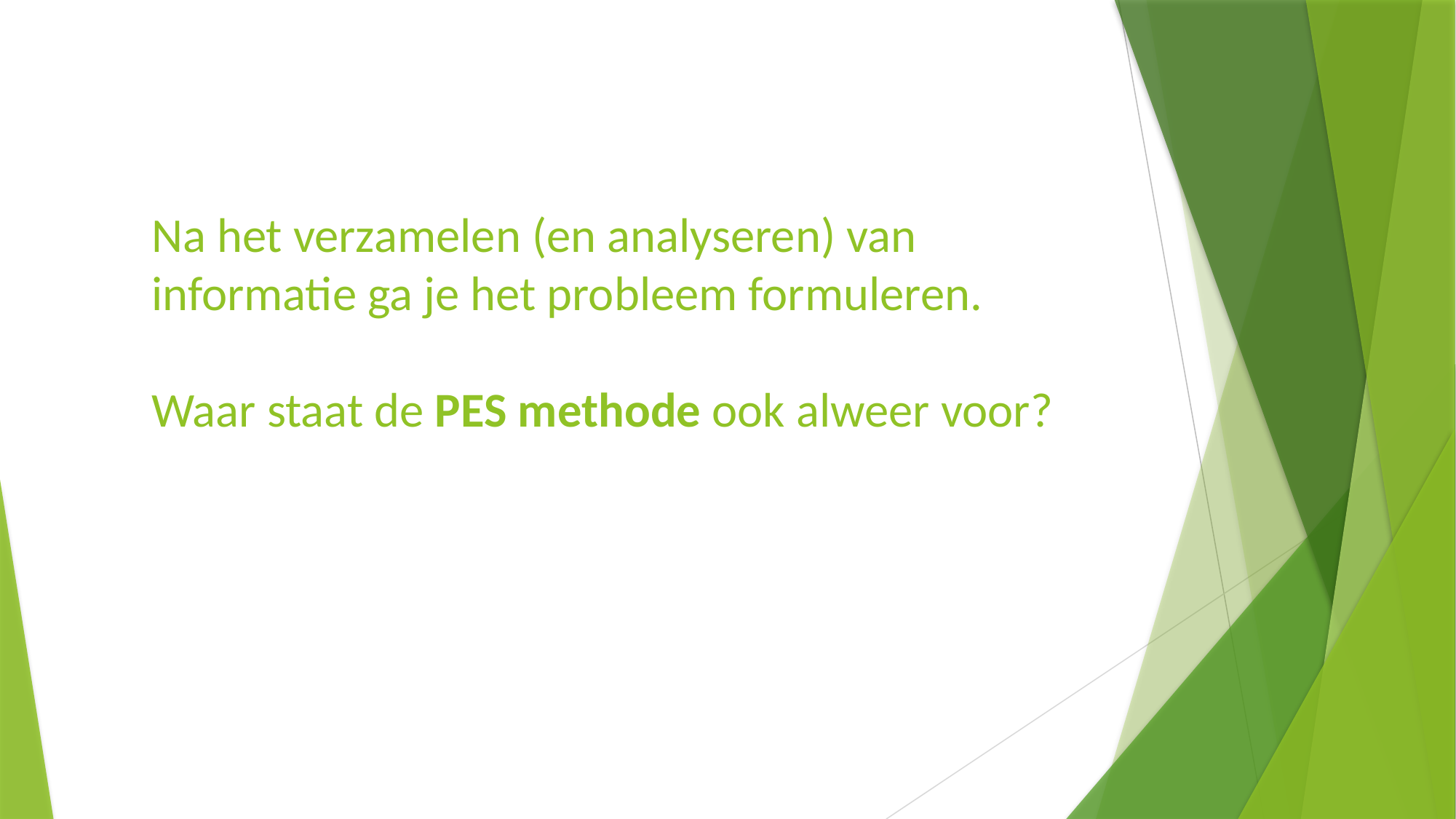

#
Na het verzamelen (en analyseren) van informatie ga je het probleem formuleren.

Waar staat de PES methode ook alweer voor?